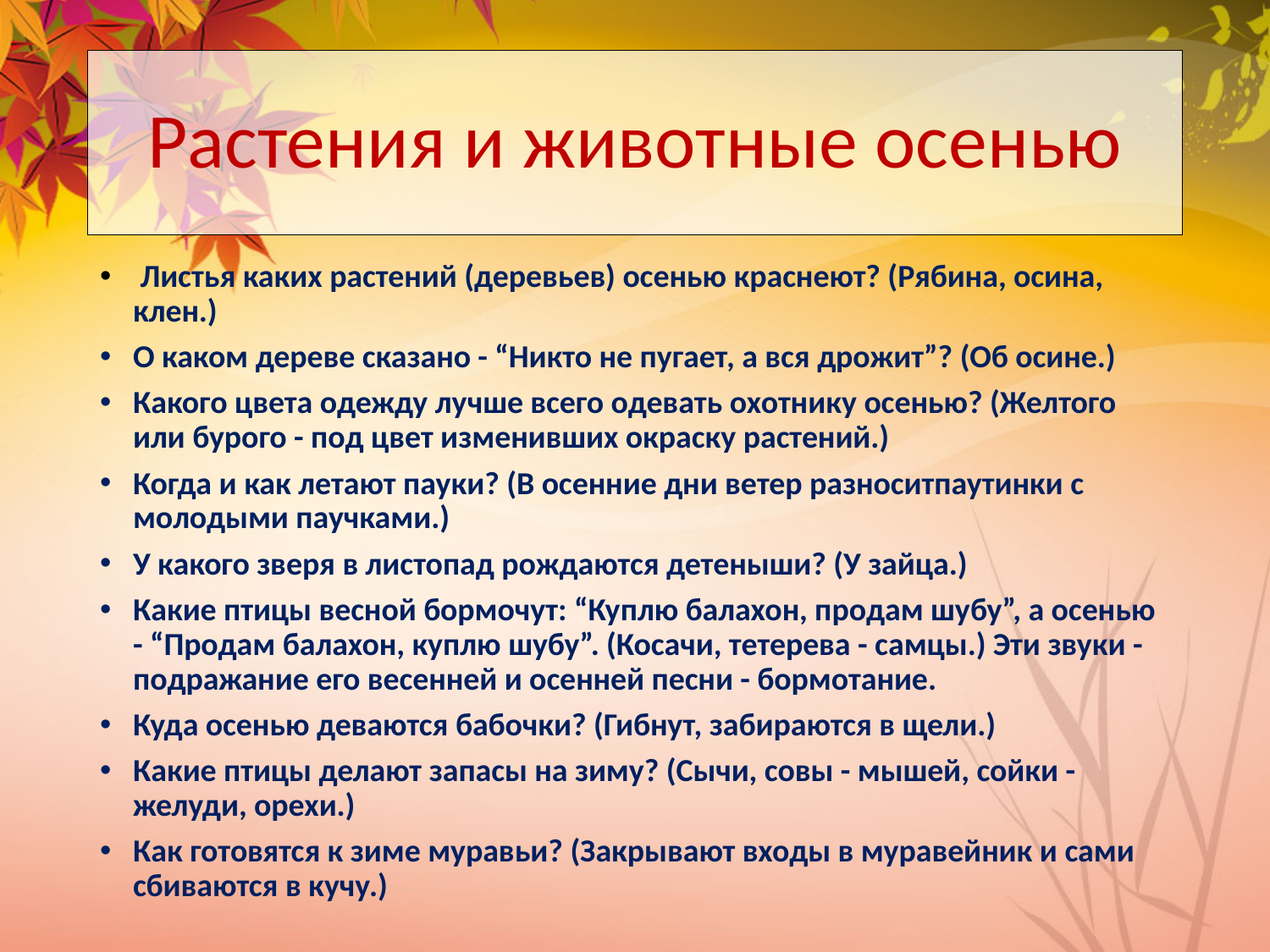

# Растения и животные осенью
 Листья каких растений (деревьев) осенью краснеют? (Рябина, осина, клен.)
О каком дереве сказано - “Никто не пугает, а вся дрожит”? (Об осине.)
Какого цвета одежду лучше всего одевать охотнику осенью? (Желтого или бурого - под цвет изменивших окраску растений.)
Когда и как летают пауки? (В осенние дни ветер разноситпаутинки с молодыми паучками.)
У какого зверя в листопад рождаются детеныши? (У зайца.)
Какие птицы весной бормочут: “Куплю балахон, продам шубу”, а осенью - “Продам балахон, куплю шубу”. (Косачи, тетерева - самцы.) Эти звуки - подражание его весенней и осенней песни - бормотание.
Куда осенью деваются бабочки? (Гибнут, забираются в щели.)
Какие птицы делают запасы на зиму? (Сычи, совы - мышей, сойки - желуди, орехи.)
Как готовятся к зиме муравьи? (Закрывают входы в муравейник и сами сбиваются в кучу.)